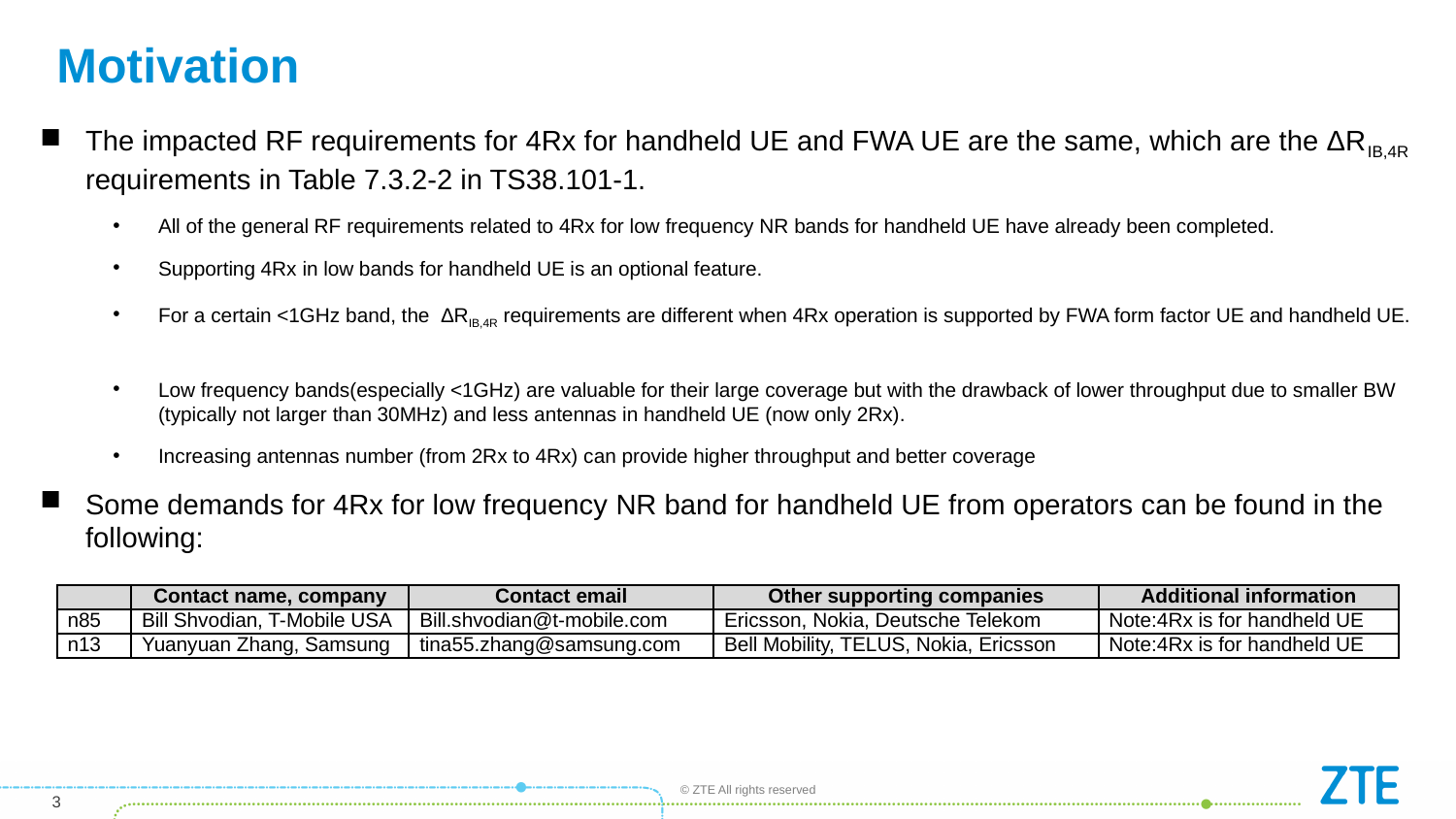

# Motivation
The impacted RF requirements for 4Rx for handheld UE and FWA UE are the same, which are the ΔRIB,4R requirements in Table 7.3.2-2 in TS38.101-1.
All of the general RF requirements related to 4Rx for low frequency NR bands for handheld UE have already been completed.
Supporting 4Rx in low bands for handheld UE is an optional feature.
For a certain <1GHz band, the  ΔRIB,4R requirements are different when 4Rx operation is supported by FWA form factor UE and handheld UE.
Low frequency bands(especially <1GHz) are valuable for their large coverage but with the drawback of lower throughput due to smaller BW (typically not larger than 30MHz) and less antennas in handheld UE (now only 2Rx).
Increasing antennas number (from 2Rx to 4Rx) can provide higher throughput and better coverage
Some demands for 4Rx for low frequency NR band for handheld UE from operators can be found in the following:

|  | Contact name, company | Contact email | Other supporting companies | Additional information |
| --- | --- | --- | --- | --- |
| n85 | Bill Shvodian, T-Mobile USA | Bill.shvodian@t-mobile.com | Ericsson, Nokia, Deutsche Telekom | Note:4Rx is for handheld UE |
| n13 | Yuanyuan Zhang, Samsung | tina55.zhang@samsung.com | Bell Mobility, TELUS, Nokia, Ericsson | Note:4Rx is for handheld UE |